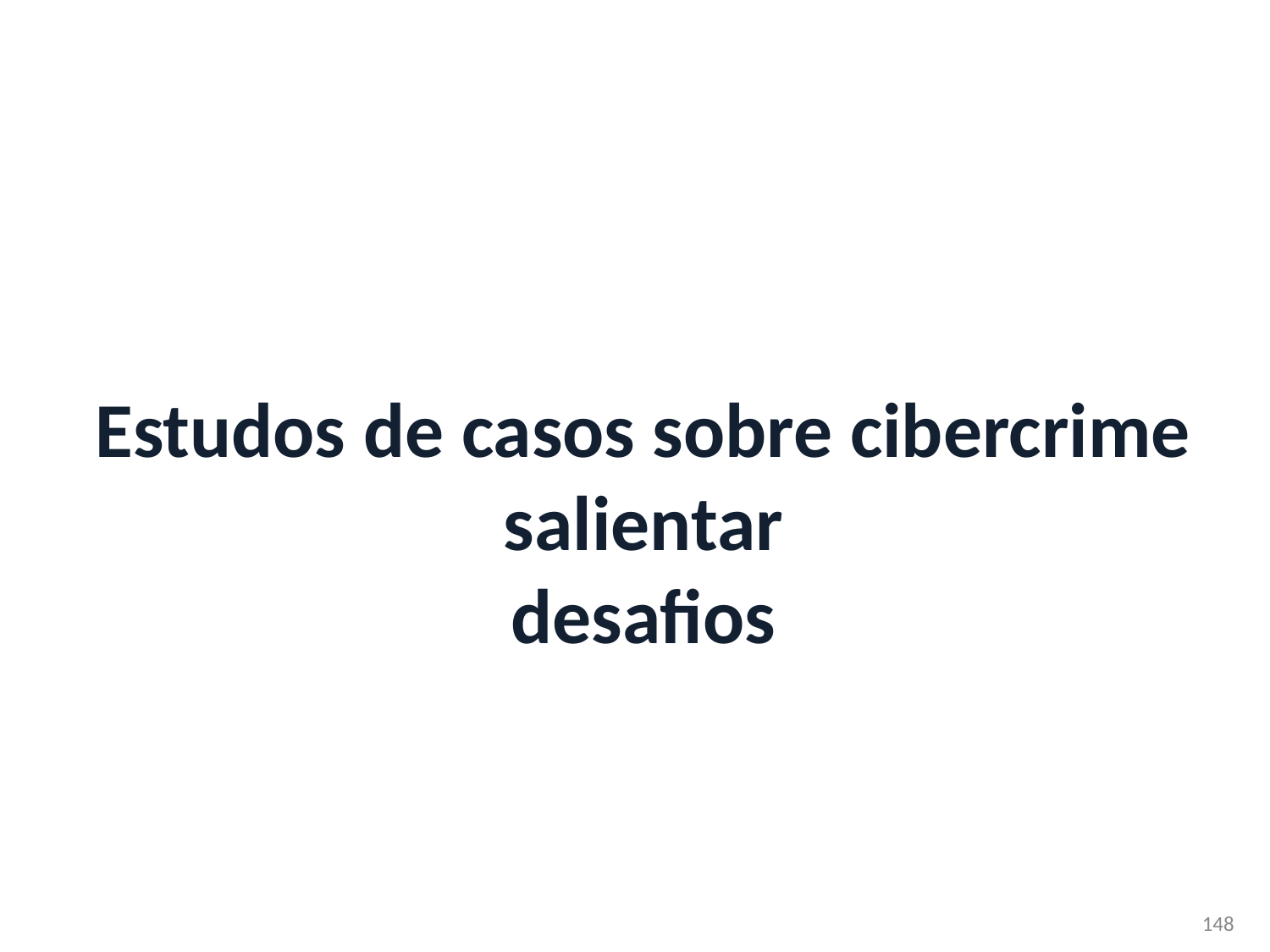

Acesso a Estudos de caso de dados
Estudos de casos sobre cibercrime
salientar
desafios
148
148